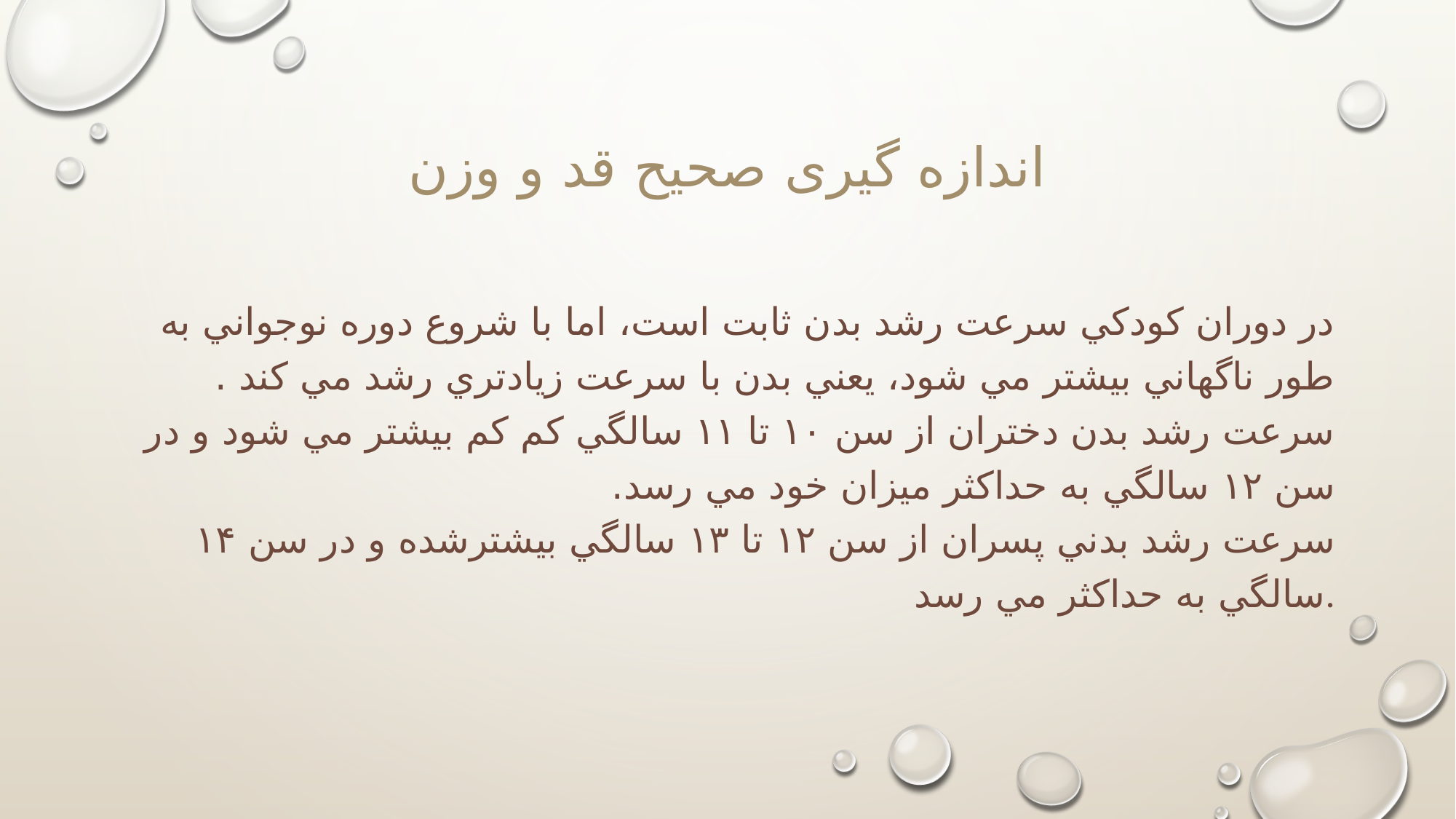

# اندازه گیری صحیح قد و وزن
در دوران كودكي سرعت رشد بدن ثابت است، اما با شروع دوره نوجواني به طور ناگهاني بيشتر مي شود، يعني بدن با سرعت زيادتري رشد مي كند .
سرعت رشد بدن دختران از سن ۱۰ تا ۱۱ سالگي كم كم بيشتر مي شود و در سن ۱۲ سالگي به حداكثر ميزان خود مي رسد.
سرعت رشد بدني پسران از سن ۱۲ تا ۱۳ سالگي بيشترشده و در سن ۱۴ سالگي به حداكثر مي رسد.